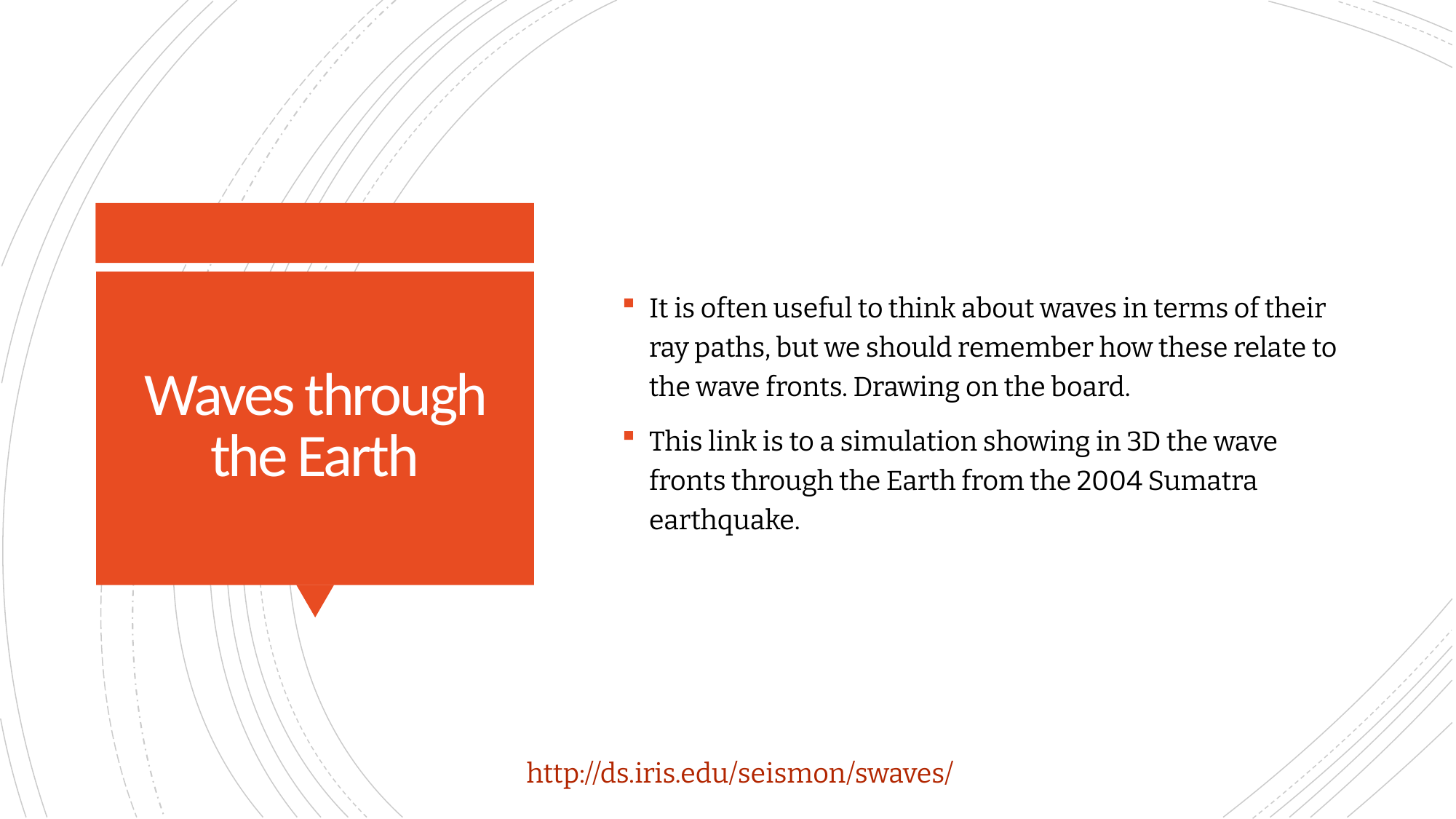

It is often useful to think about waves in terms of their ray paths, but we should remember how these relate to the wave fronts. Drawing on the board.
This link is to a simulation showing in 3D the wave fronts through the Earth from the 2004 Sumatra earthquake.
# Waves through the Earth
http://ds.iris.edu/seismon/swaves/